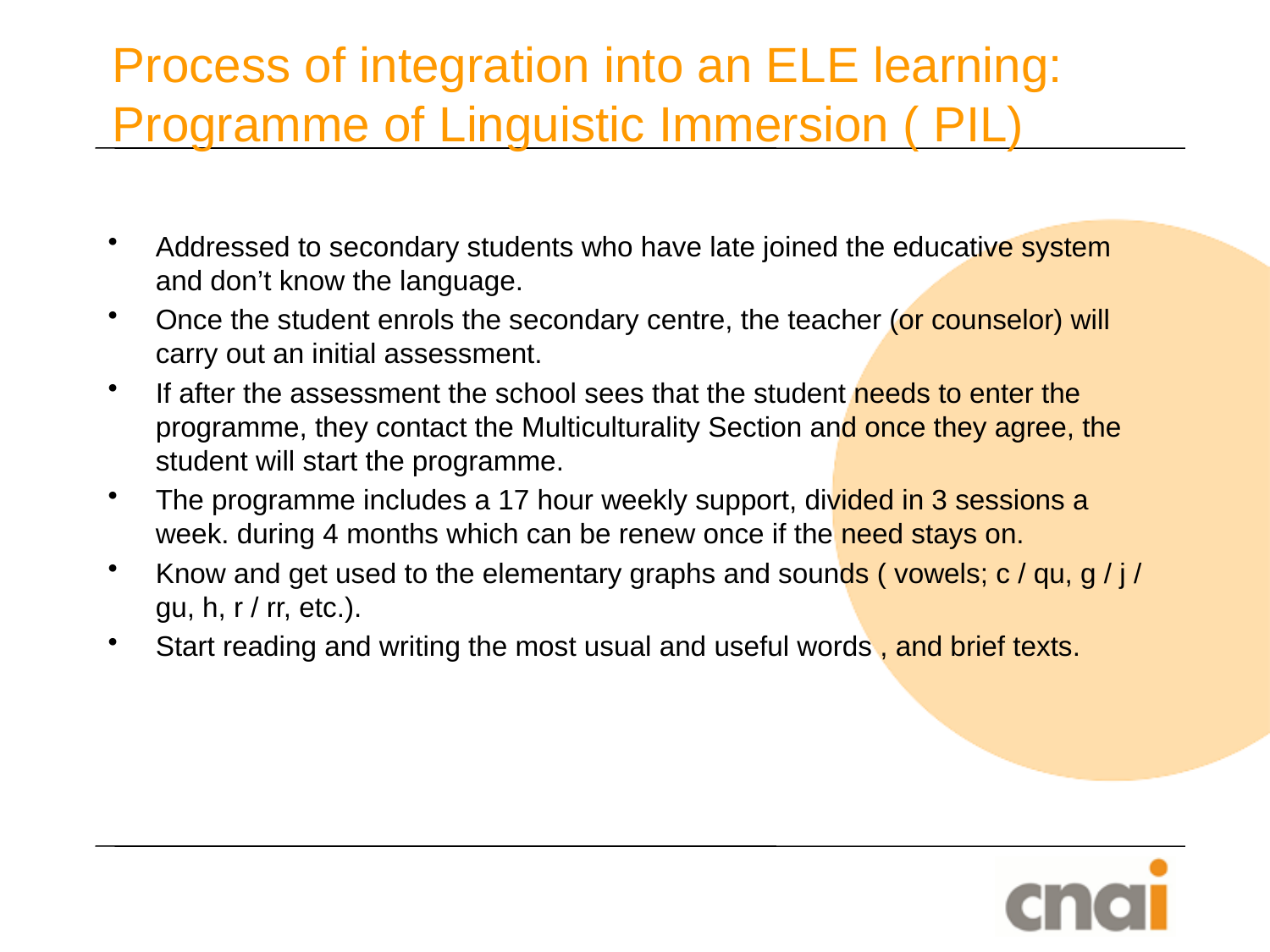

# Process of integration into an ELE learning: Programme of Linguistic Immersion ( PIL)
Addressed to secondary students who have late joined the educative system and don’t know the language.
Once the student enrols the secondary centre, the teacher (or counselor) will carry out an initial assessment.
If after the assessment the school sees that the student needs to enter the programme, they contact the Multiculturality Section and once they agree, the student will start the programme.
The programme includes a 17 hour weekly support, divided in 3 sessions a week. during 4 months which can be renew once if the need stays on.
Know and get used to the elementary graphs and sounds ( vowels; c / qu, g / j / gu, h, r / rr, etc.).
Start reading and writing the most usual and useful words , and brief texts.